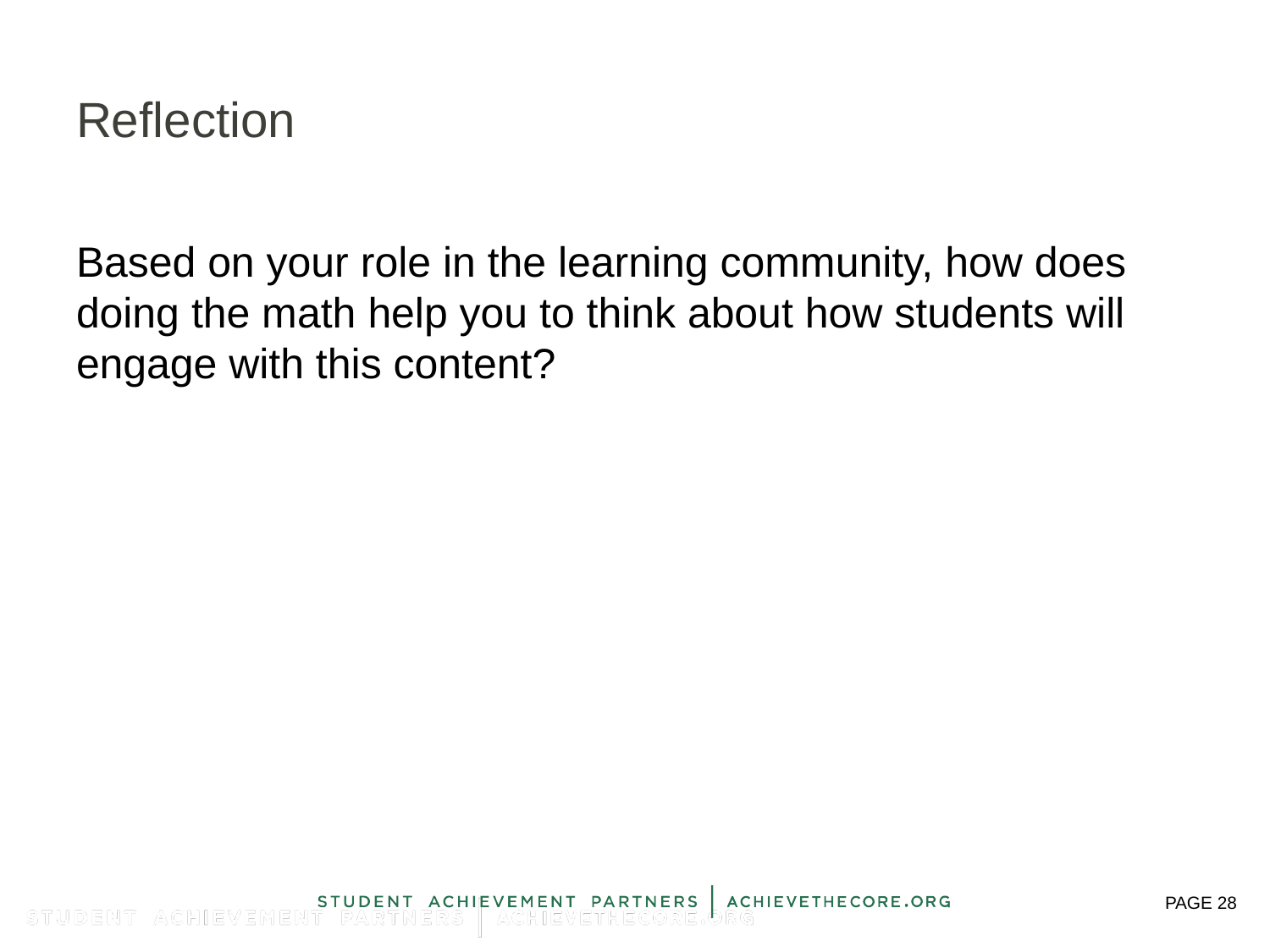

# Reflection
Based on your role in the learning community, how does doing the math help you to think about how students will engage with this content?